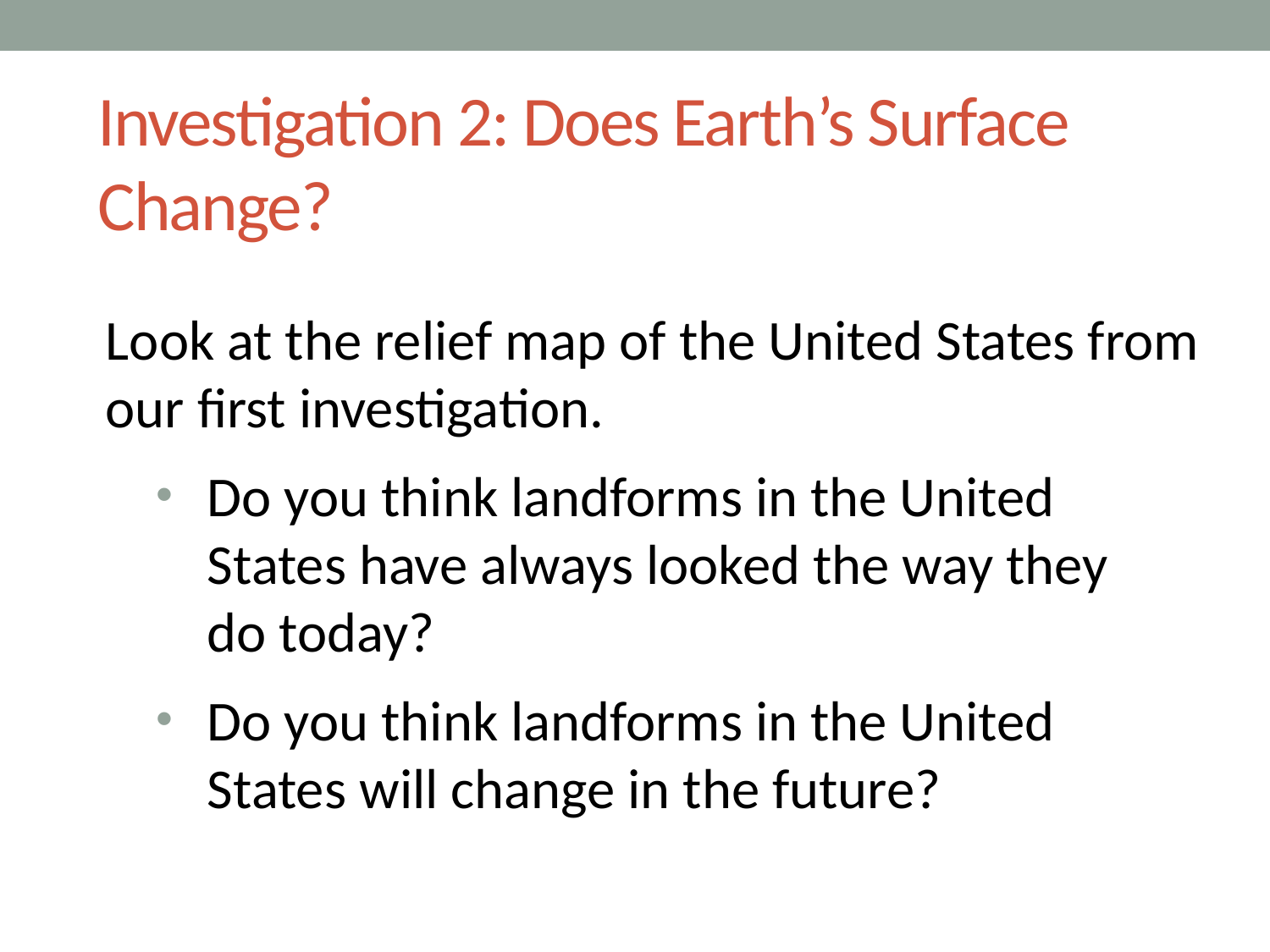

# Investigation 2: Does Earth’s Surface Change?
Look at the relief map of the United States from our first investigation.
Do you think landforms in the United States have always looked the way they
do today?
Do you think landforms in the United States will change in the future?